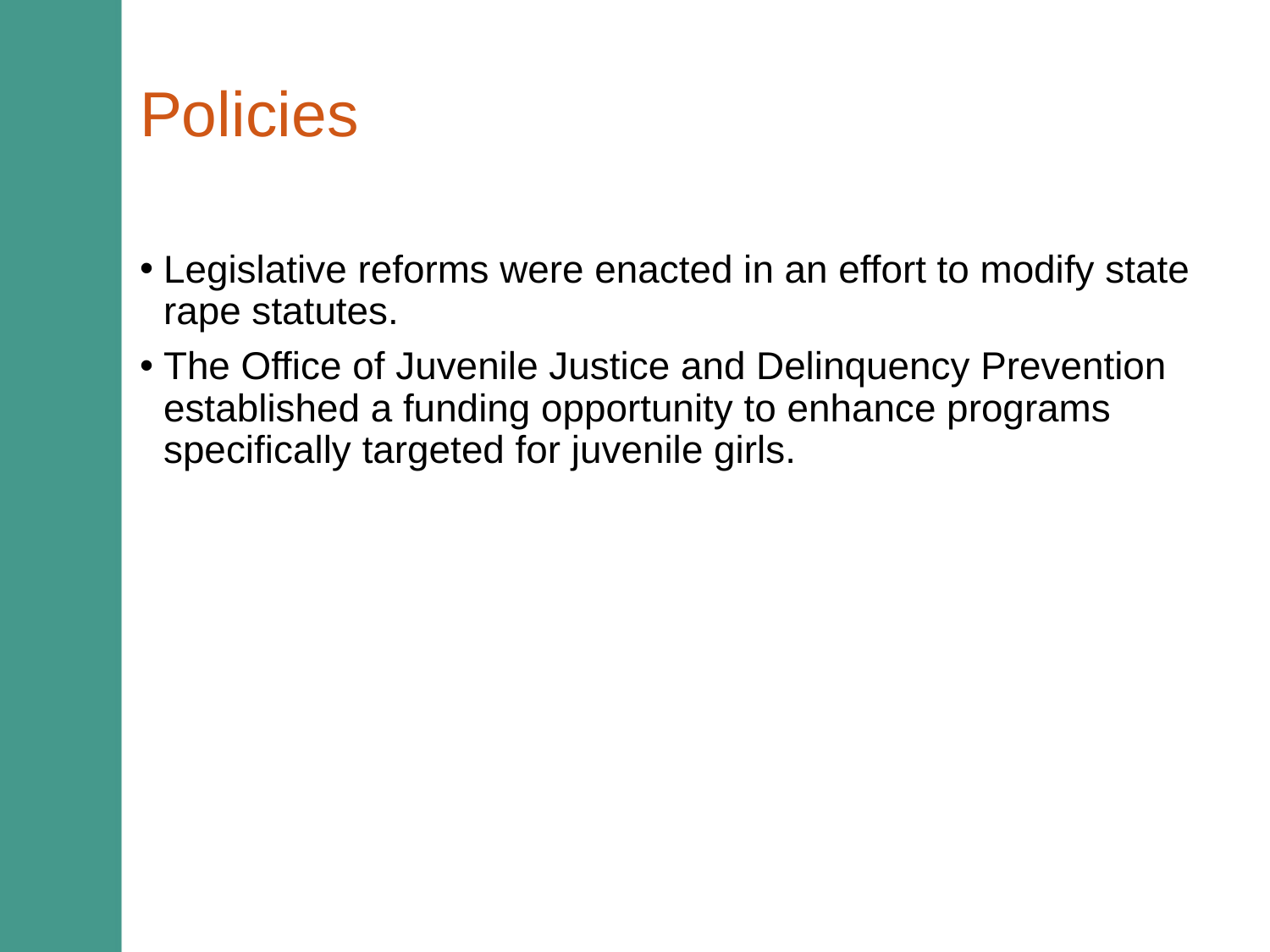

# Policies
Legislative reforms were enacted in an effort to modify state rape statutes.
The Office of Juvenile Justice and Delinquency Prevention established a funding opportunity to enhance programs specifically targeted for juvenile girls.